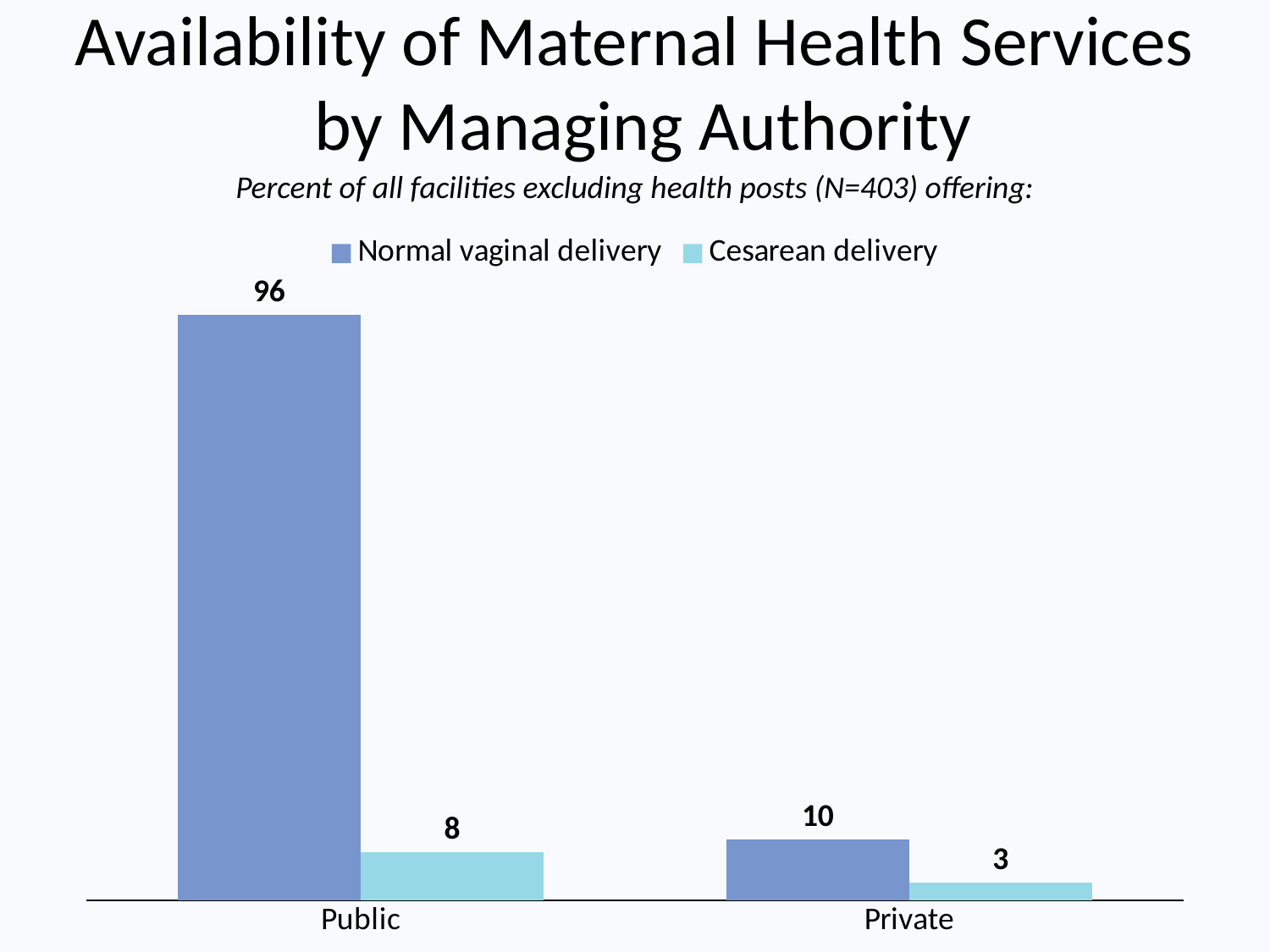

Availability of Maternal Health Services
 by Managing Authority
Percent of all facilities excluding health posts (N=403) offering:

### Chart

| Category | Normal vaginal delivery | Cesarean delivery |
|---|---|---|
| Public | 96.0 | 8.0 |
| Private | 10.0 | 3.0 |